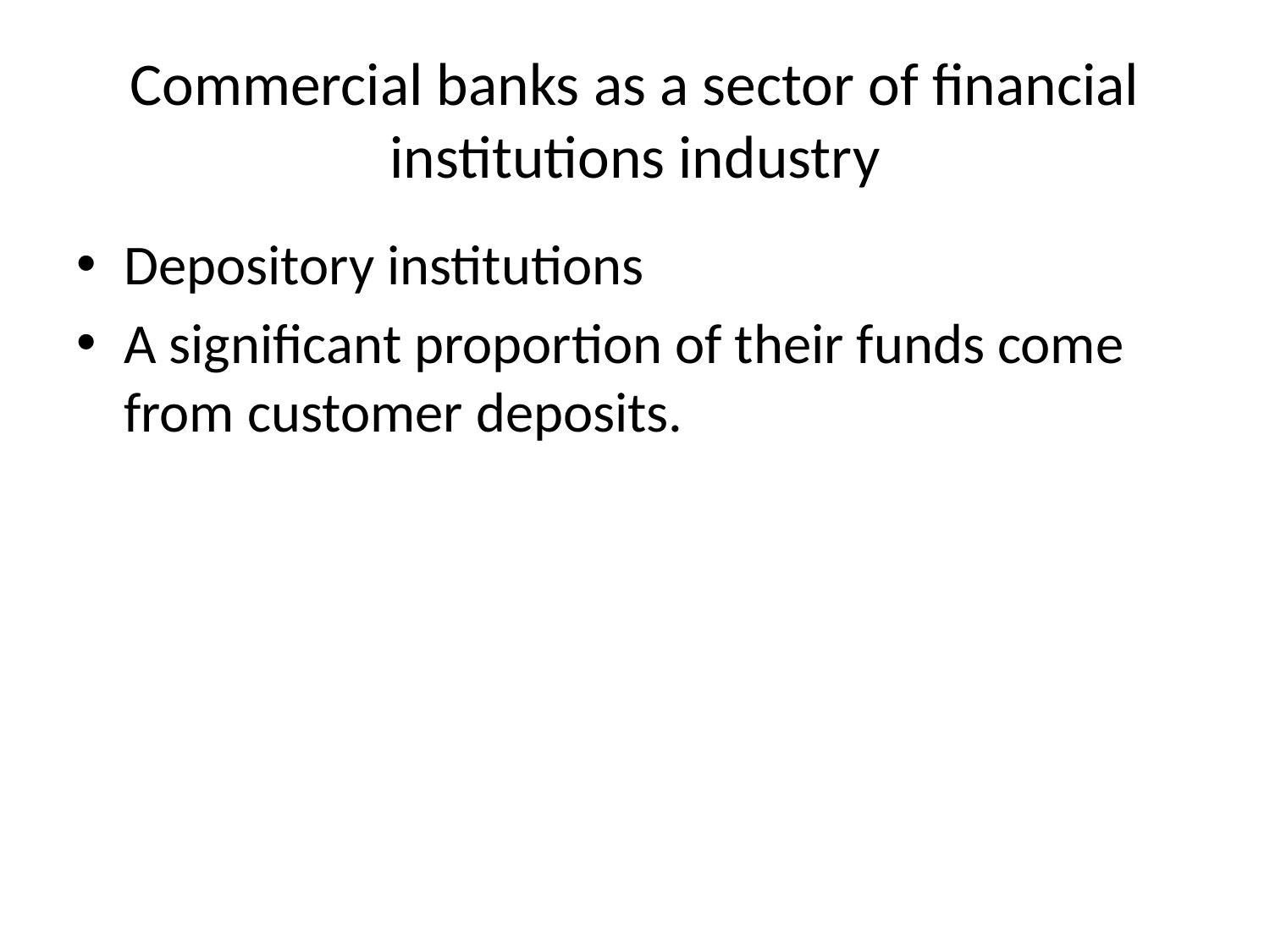

# Commercial banks as a sector of financial institutions industry
Depository institutions
A significant proportion of their funds come from customer deposits.